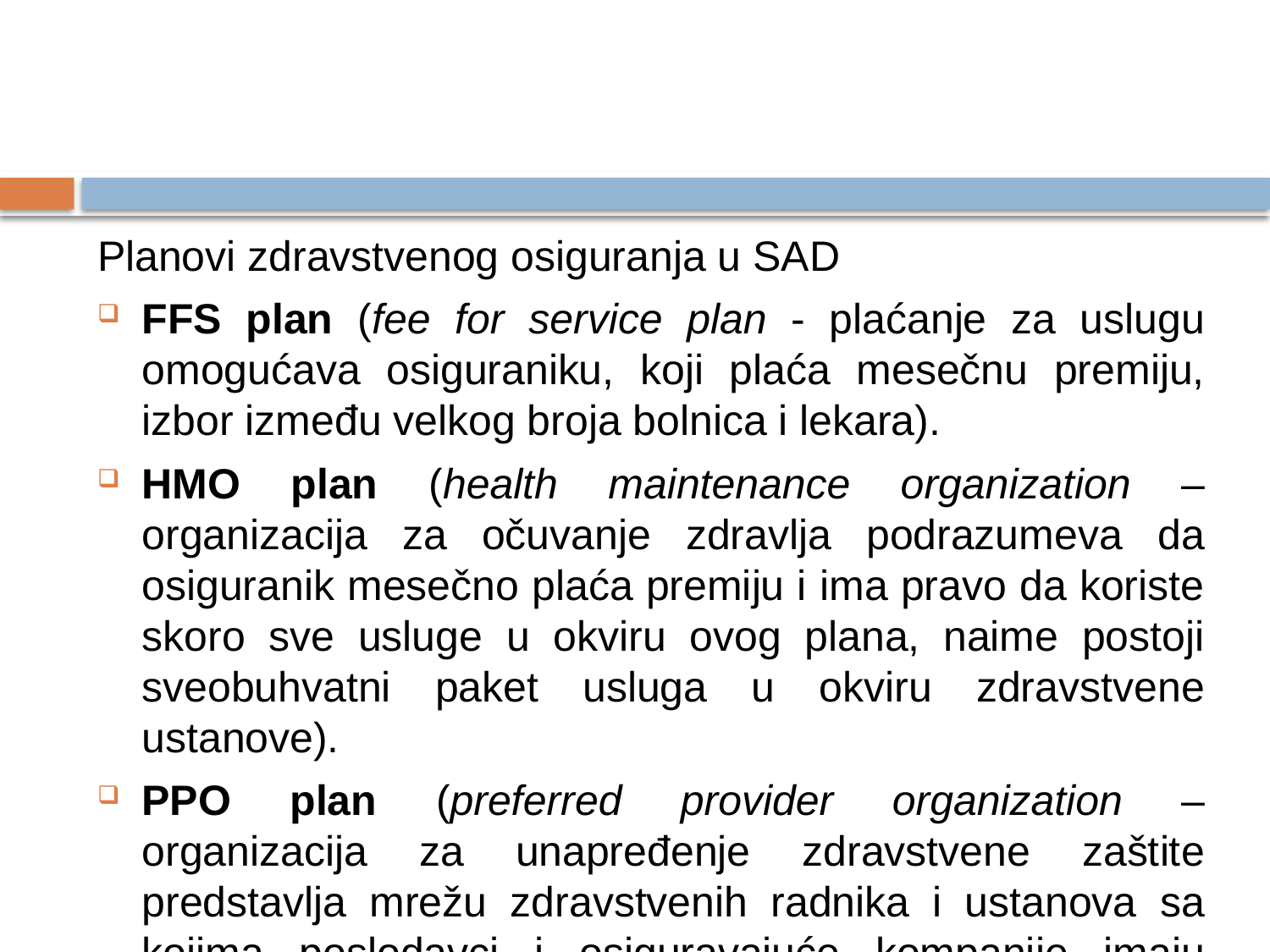

#
Planovi zdravstvenog osiguranja u SAD
FFS plan (fee for service plan - plaćanje za uslugu omogućava osiguraniku, koji plaća mesečnu premiju, izbor između velkog broja bolnica i lekara).
HMO plan (health maintenance organization – organizacija za očuvanje zdravlja podrazumeva da osiguranik mesečno plaća premiju i ima pravo da koriste skoro sve usluge u okviru ovog plana, naime postoji sveobuhvatni paket usluga u okviru zdravstvene ustanove).
PPO plan (preferred provider organization – organizacija za unapređenje zdravstvene zaštite predstavlja mrežu zdravstvenih radnika i ustanova sa kojima poslodavci i osiguravajuće kompanije imaju ugovore za pružanje usluga zdravstvene zaštite).